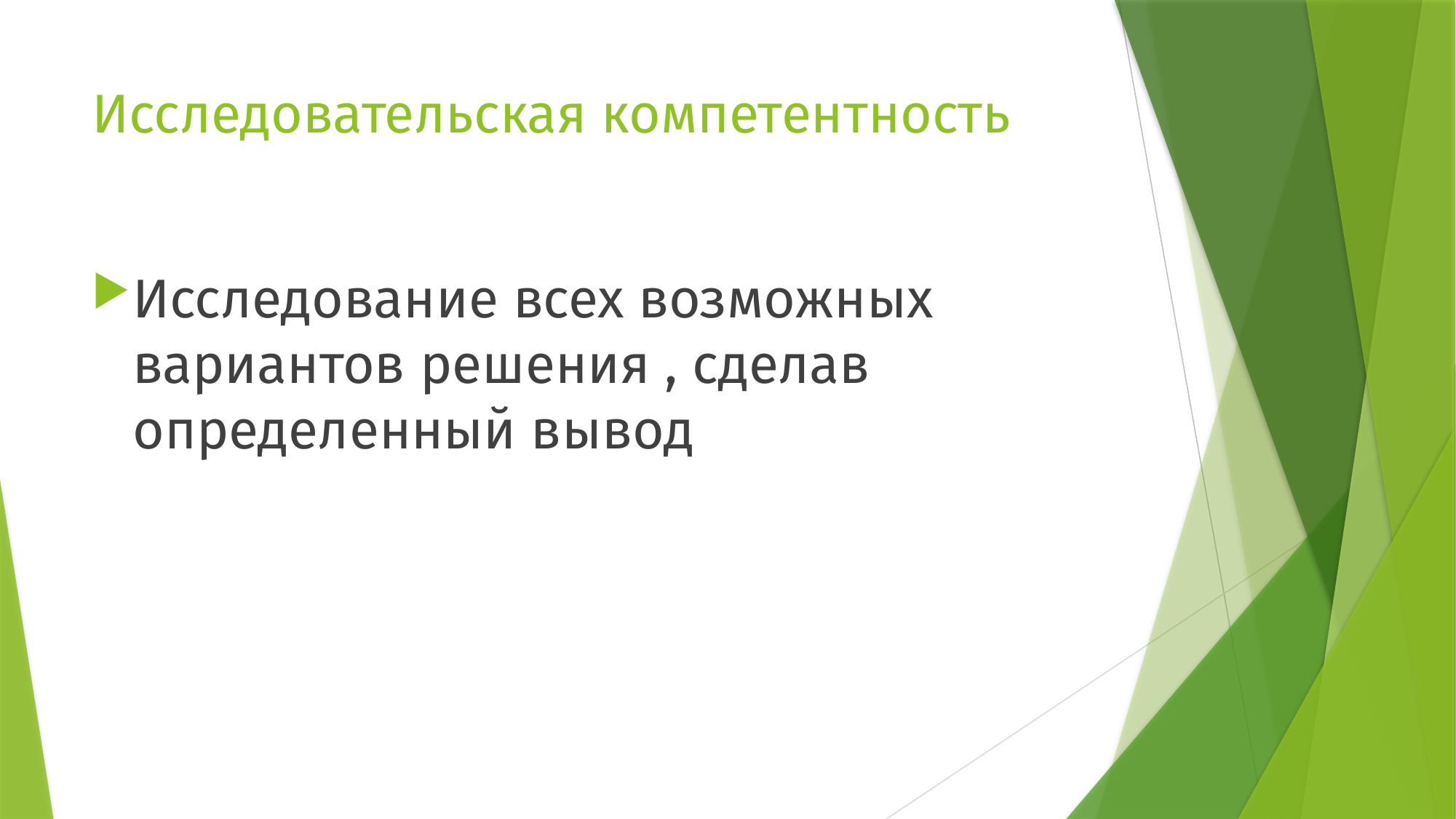

# Исследовательская компетентность
Исследование всех возможных вариантов решения , сделав определенный вывод